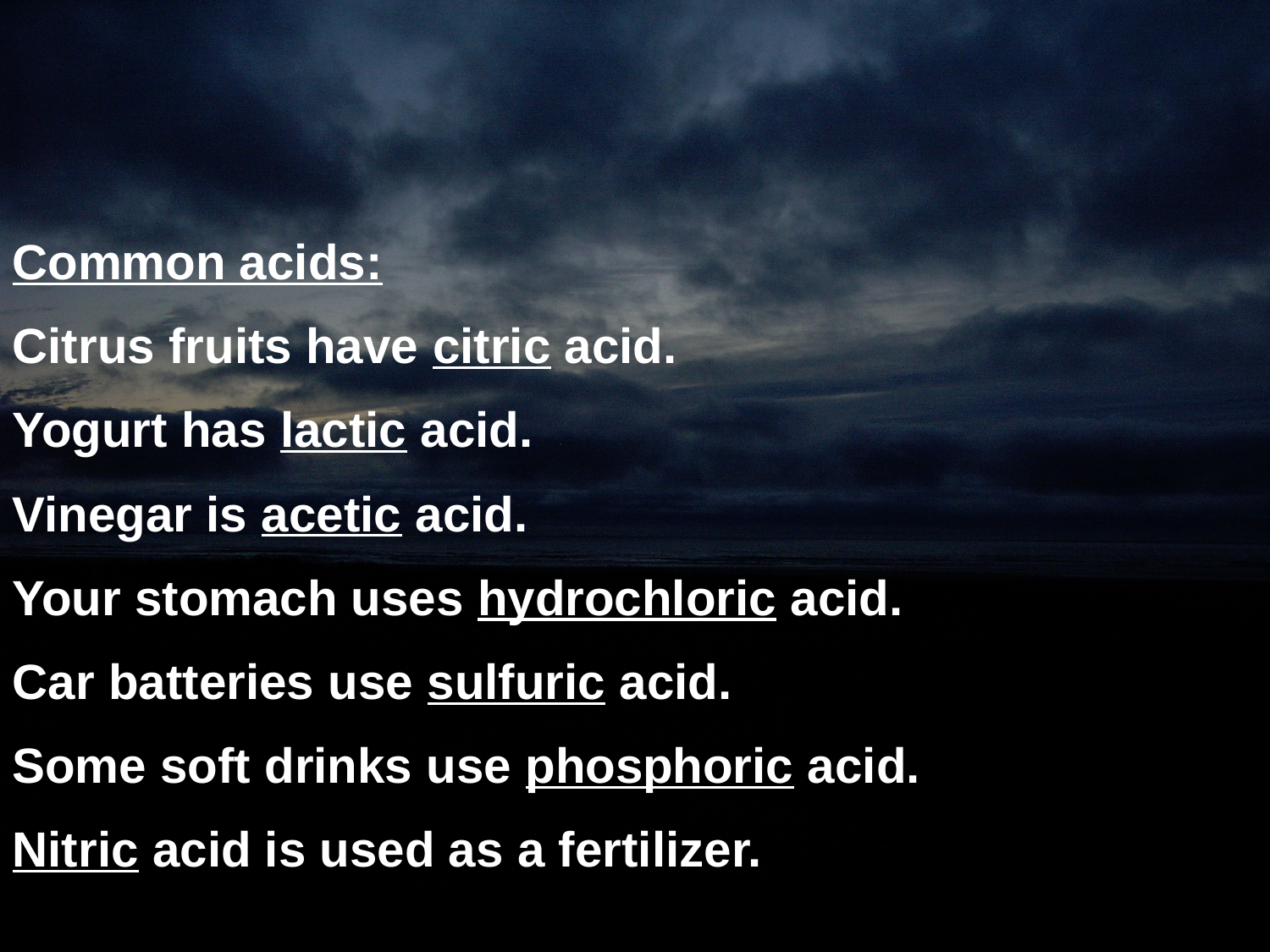

Common acids:
Citrus fruits have citric acid.
Yogurt has lactic acid.
Vinegar is acetic acid.
Your stomach uses hydrochloric acid.
Car batteries use sulfuric acid.
Some soft drinks use phosphoric acid.
Nitric acid is used as a fertilizer.